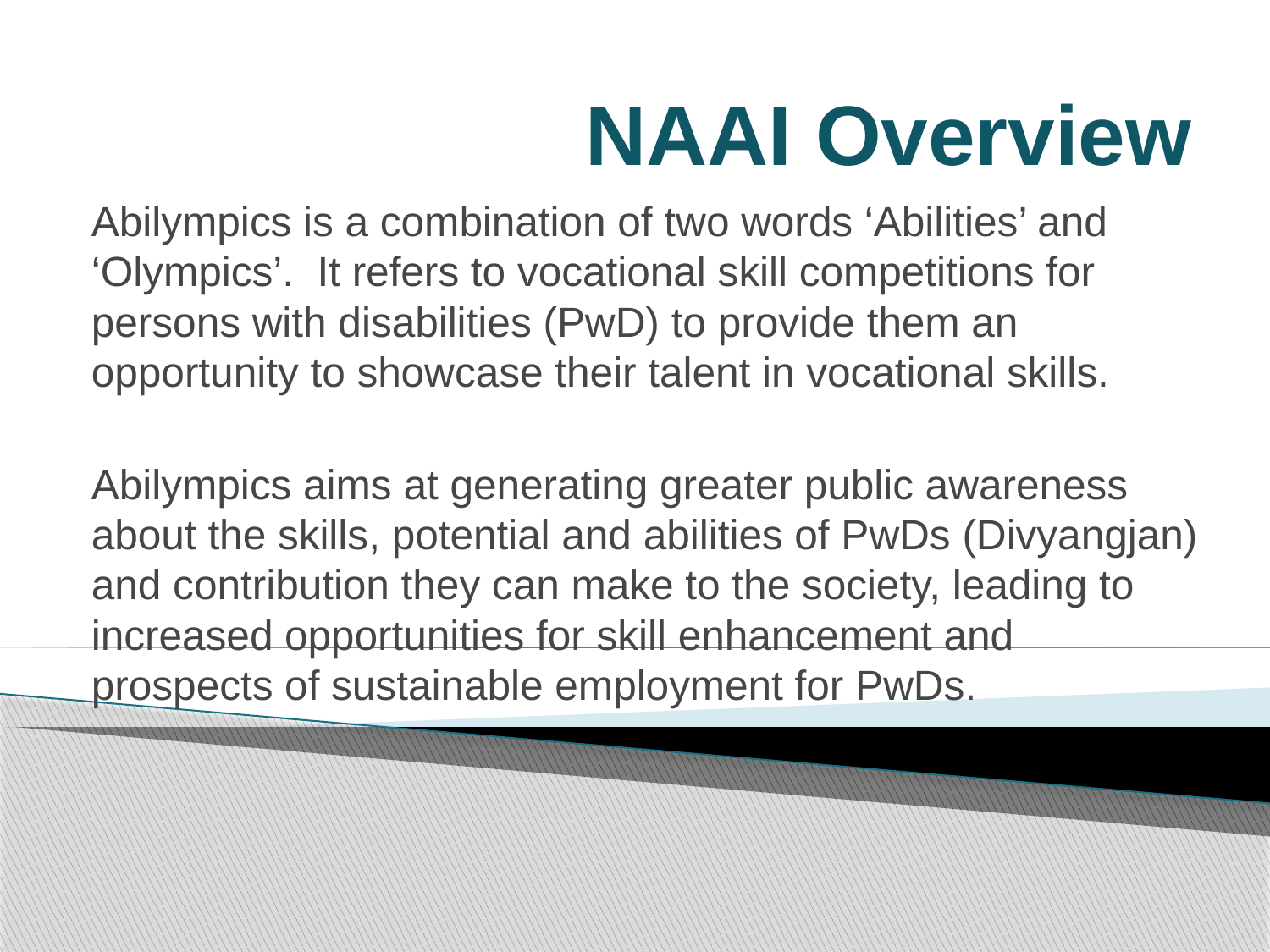

# NAAI Overview
Abilympics is a combination of two words ‘Abilities’ and ‘Olympics’.  It refers to vocational skill competitions for persons with disabilities (PwD) to provide them an opportunity to showcase their talent in vocational skills.

Abilympics aims at generating greater public awareness about the skills, potential and abilities of PwDs (Divyangjan) and contribution they can make to the society, leading to increased opportunities for skill enhancement and prospects of sustainable employment for PwDs.